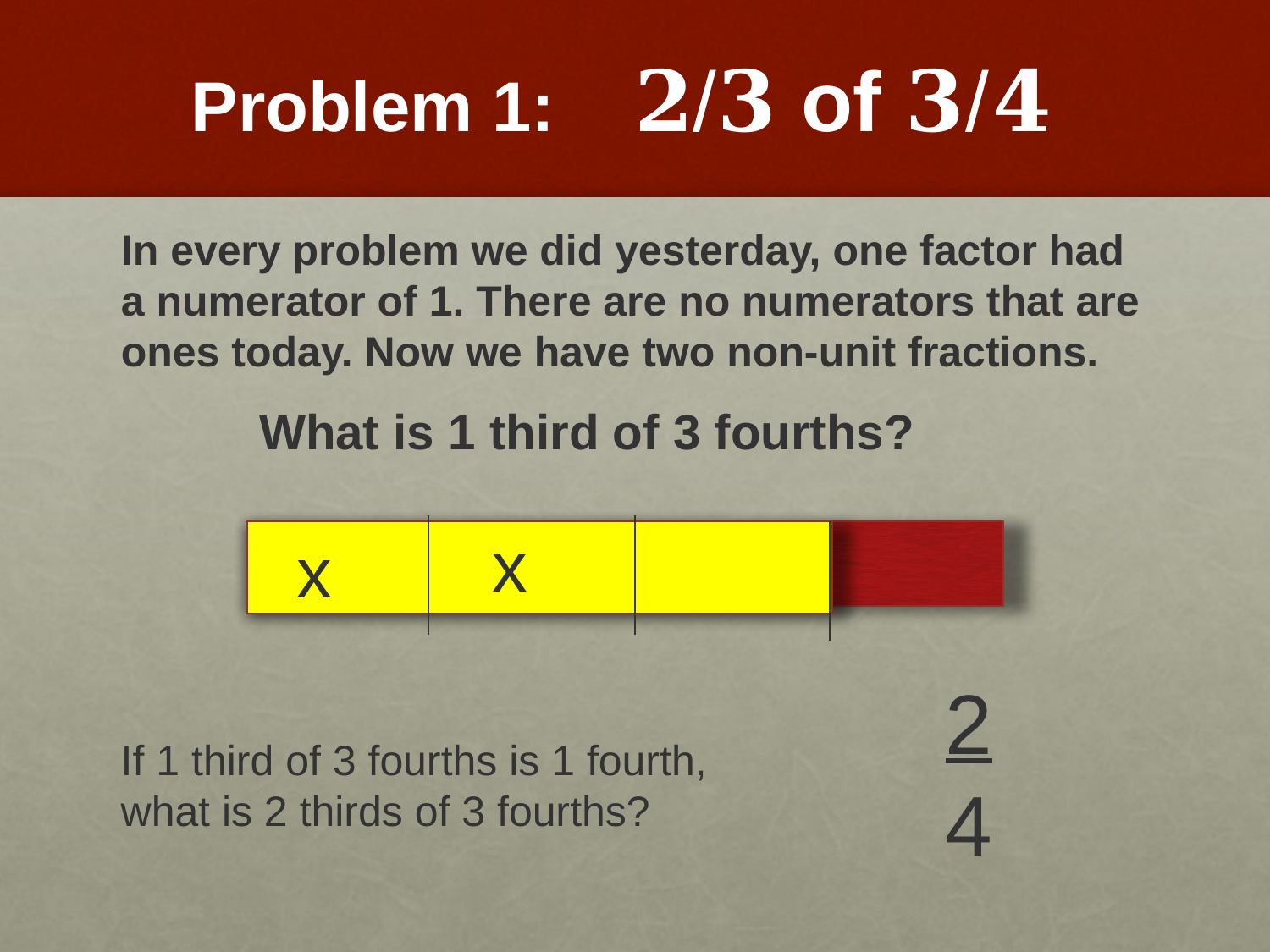

# Problem 1:    𝟐/𝟑 of 𝟑/𝟒
In every problem we did yesterday, one factor had a numerator of 1. There are no numerators that are ones today. Now we have two non-unit fractions.
What is 1 third of 3 fourths?
x

x
2
4
If 1 third of 3 fourths is 1 fourth, what is 2 thirds of 3 fourths?